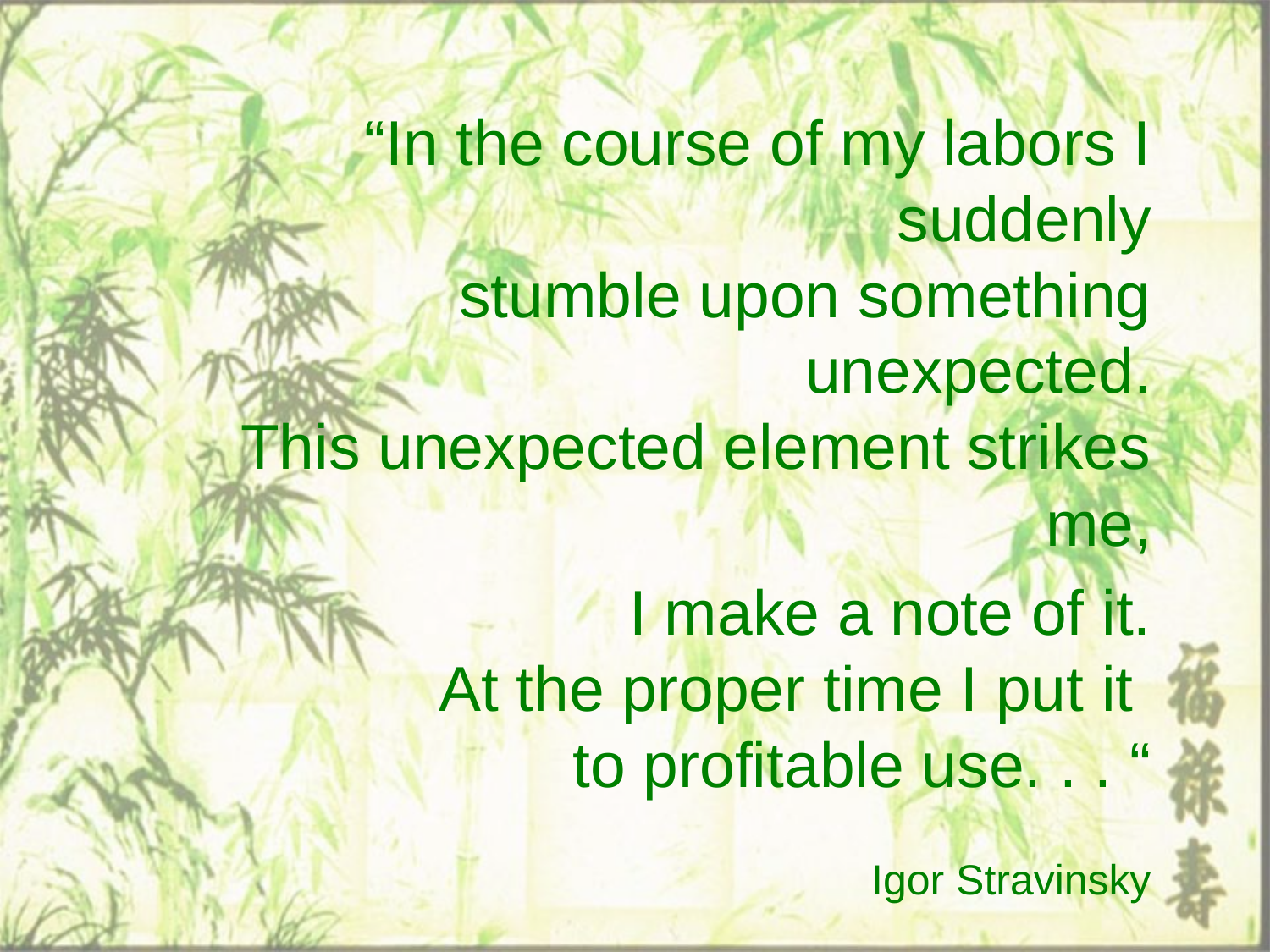

“In the course of my labors I suddenly
stumble upon something unexpected.
This unexpected element strikes me,
I make a note of it.
At the proper time I put it
to profitable use. . . “

Igor Stravinsky